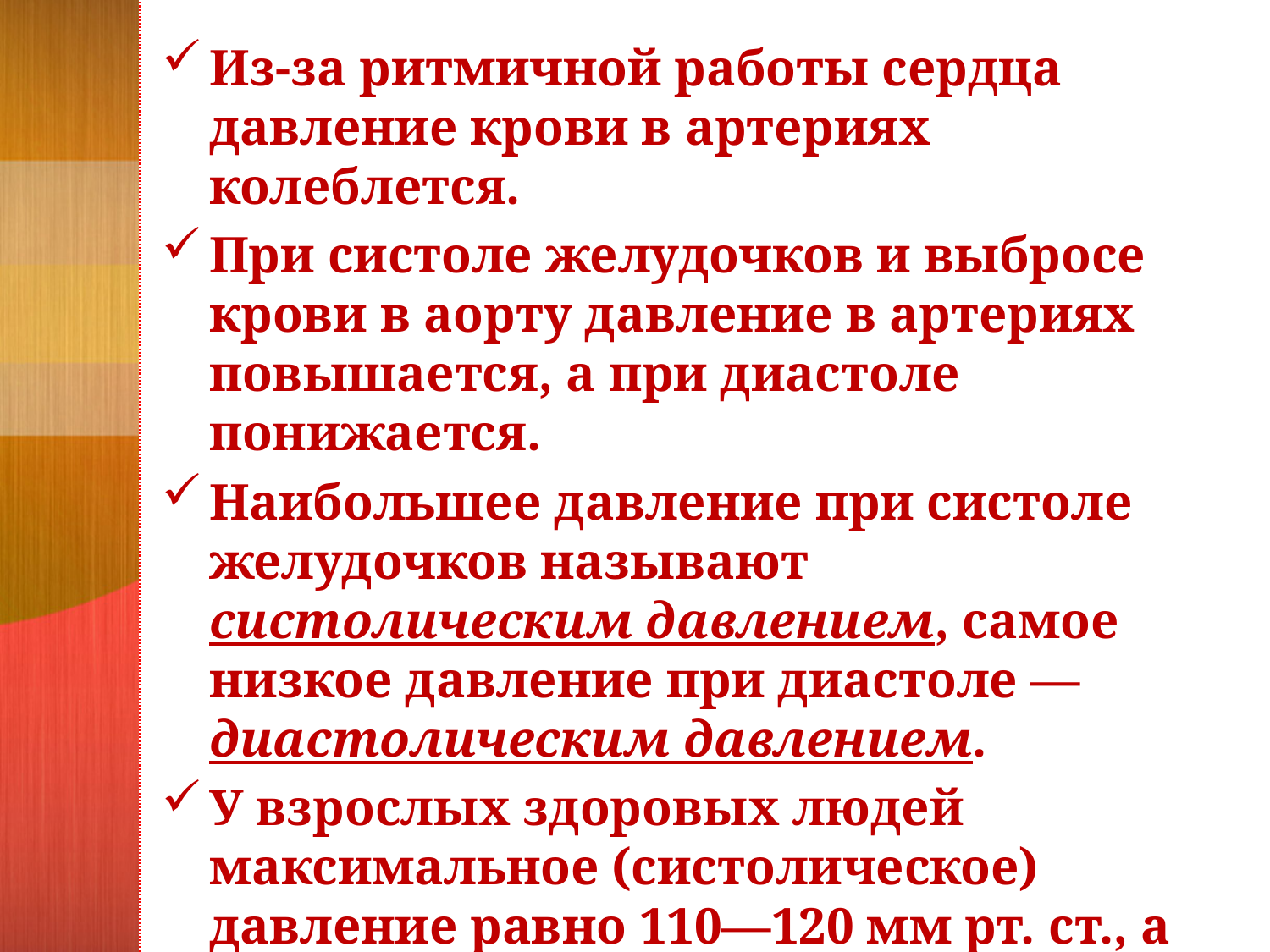

Из-за ритмичной работы сердца давление крови в артериях колеблется.
При систоле желудочков и выбросе крови в аорту давление в артериях повышается, а при диастоле понижается.
Наибольшее давление при систоле желудочков называют систолическим давлением, самое низкое давление при диастоле — диастолическим давлением.
У взрослых здоровых людей максимальное (систолическое) давление равно 110—120 мм рт. ст., а минимальное  (диастолическое) — 70—80 мм рт. ст.